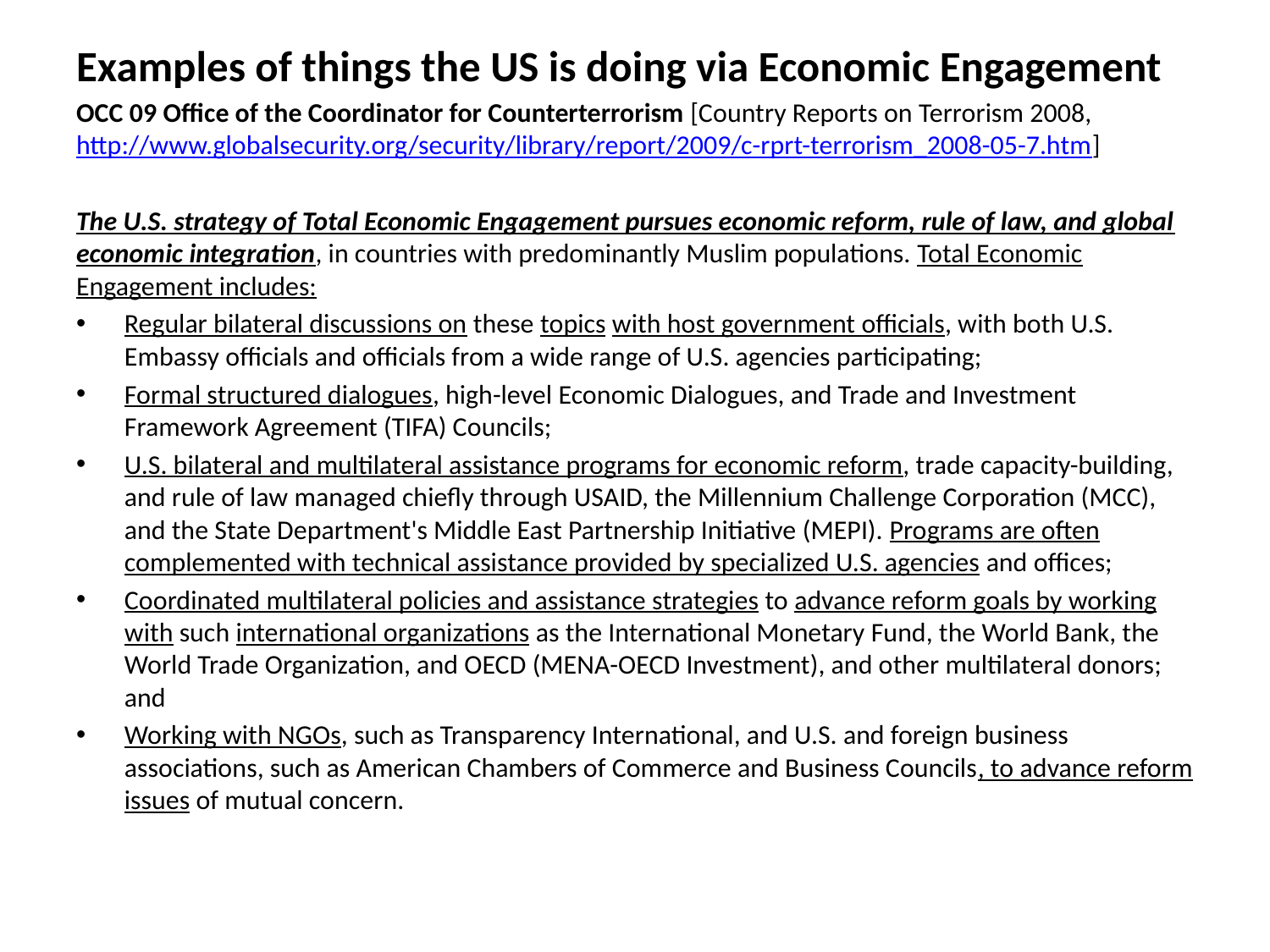

Examples of things the US is doing via Economic Engagement
OCC 09 Office of the Coordinator for Counterterrorism [Country Reports on Terrorism 2008, http://www.globalsecurity.org/security/library/report/2009/c-rprt-terrorism_2008-05-7.htm]

The U.S. strategy of Total Economic Engagement pursues economic reform, rule of law, and global economic integration, in countries with predominantly Muslim populations. Total Economic Engagement includes:
Regular bilateral discussions on these topics with host government officials, with both U.S. Embassy officials and officials from a wide range of U.S. agencies participating;
Formal structured dialogues, high-level Economic Dialogues, and Trade and Investment Framework Agreement (TIFA) Councils;
U.S. bilateral and multilateral assistance programs for economic reform, trade capacity-building, and rule of law managed chiefly through USAID, the Millennium Challenge Corporation (MCC), and the State Department's Middle East Partnership Initiative (MEPI). Programs are often complemented with technical assistance provided by specialized U.S. agencies and offices;
Coordinated multilateral policies and assistance strategies to advance reform goals by working with such international organizations as the International Monetary Fund, the World Bank, the World Trade Organization, and OECD (MENA-OECD Investment), and other multilateral donors; and
Working with NGOs, such as Transparency International, and U.S. and foreign business associations, such as American Chambers of Commerce and Business Councils, to advance reform issues of mutual concern.